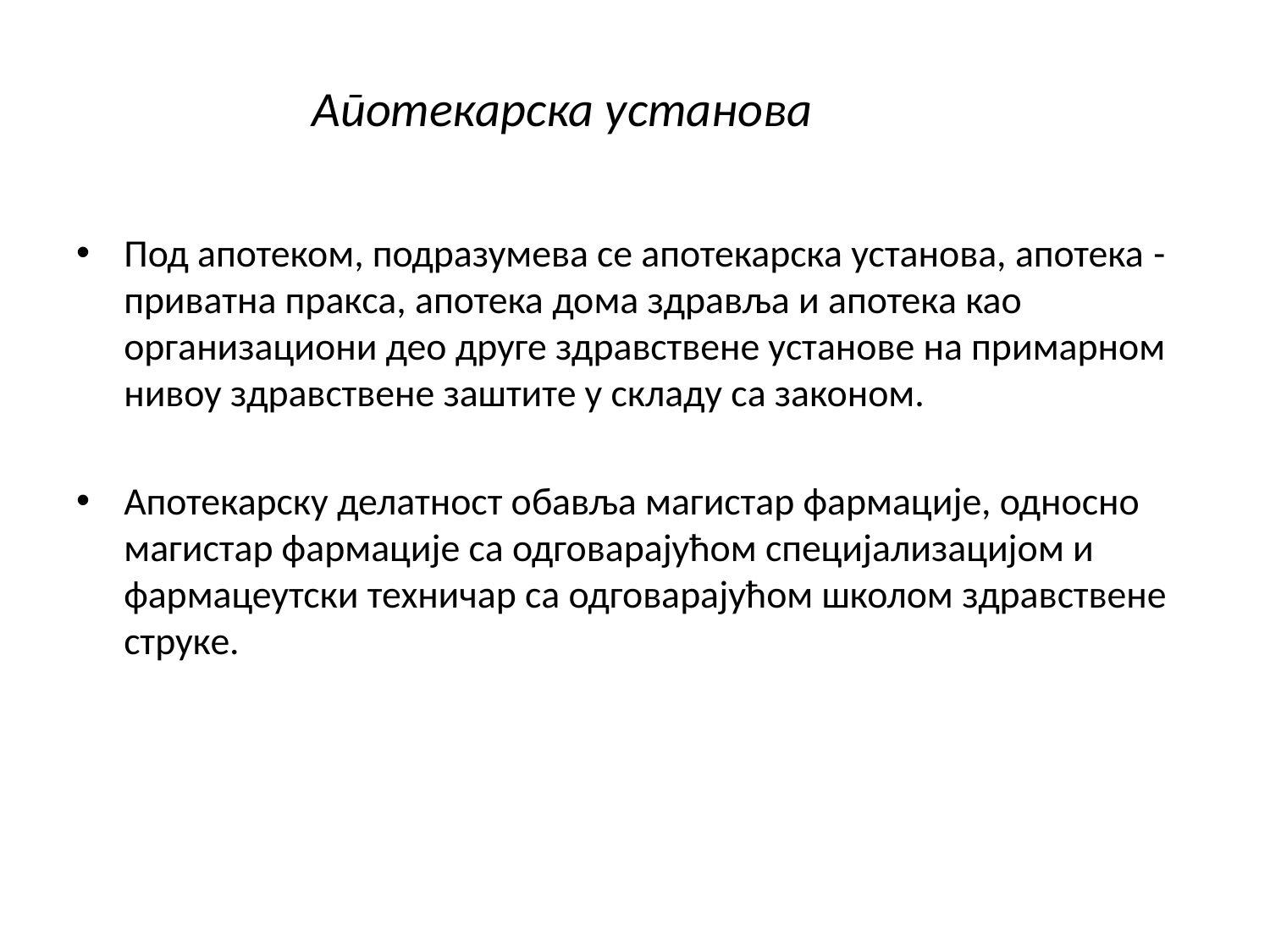

# Апотекарска установа
Под апотеком, подразумева се апотекарска установа, апотека - приватна пракса, апотека дома здравља и апотека као организациони део друге здравствене установе на примарном нивоу здравствене заштите у складу са законом.

Апотекарску делатност обавља магистар фармације, односно магистар фармације са одговарајућом специјализацијом и фармацеутски техничар са одговарајућом школом здравствене струке.